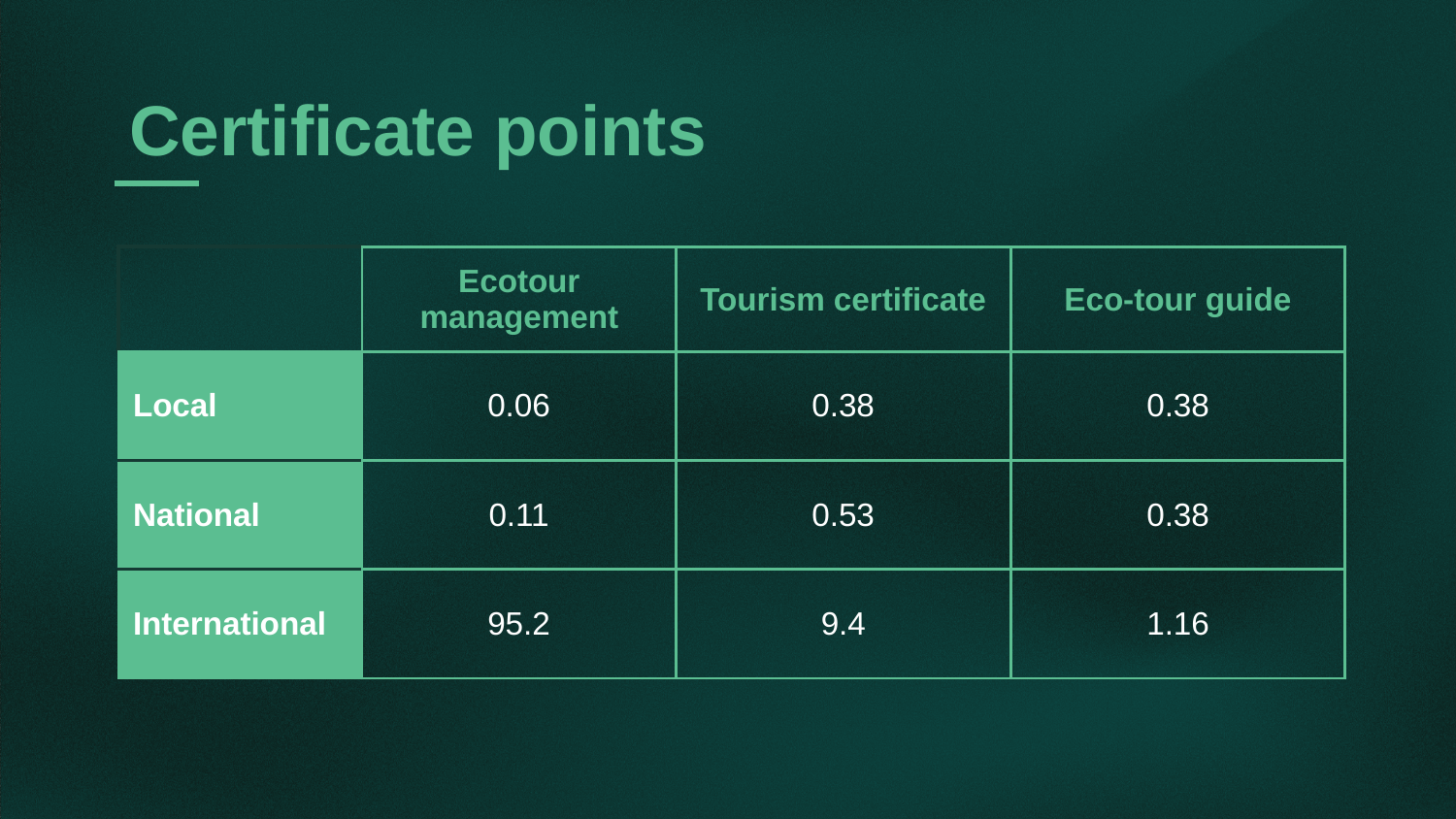

# Certificate points
|  | Ecotour management | Tourism certificate | Eco-tour guide |
| --- | --- | --- | --- |
| Local | 0.06 | 0.38 | 0.38 |
| National | 0.11 | 0.53 | 0.38 |
| International | 95.2 | 9.4 | 1.16 |